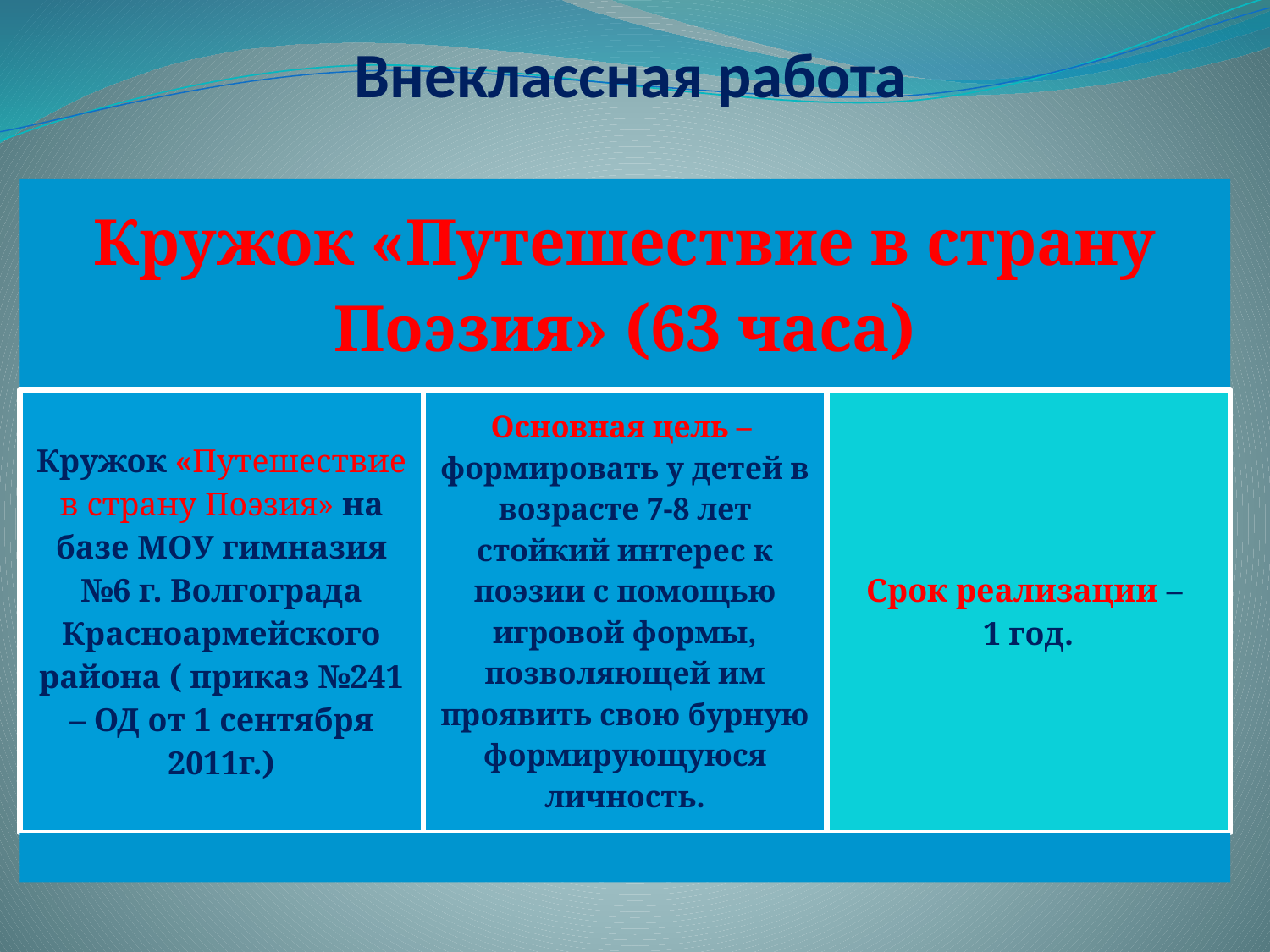

# Внеклассная работа
Кружок «Путешествие в страну Поэзия» (63 часа)
Кружок «Путешествие в страну Поэзия» на базе МОУ гимназия №6 г. Волгограда Красноармейского района ( приказ №241 – ОД от 1 сентября 2011г.)
Основная цель –  формировать у детей в возрасте 7-8 лет стойкий интерес к поэзии с помощью игровой формы, позволяющей им проявить свою бурную формирующуюся личность.
Срок реализации –
1 год.